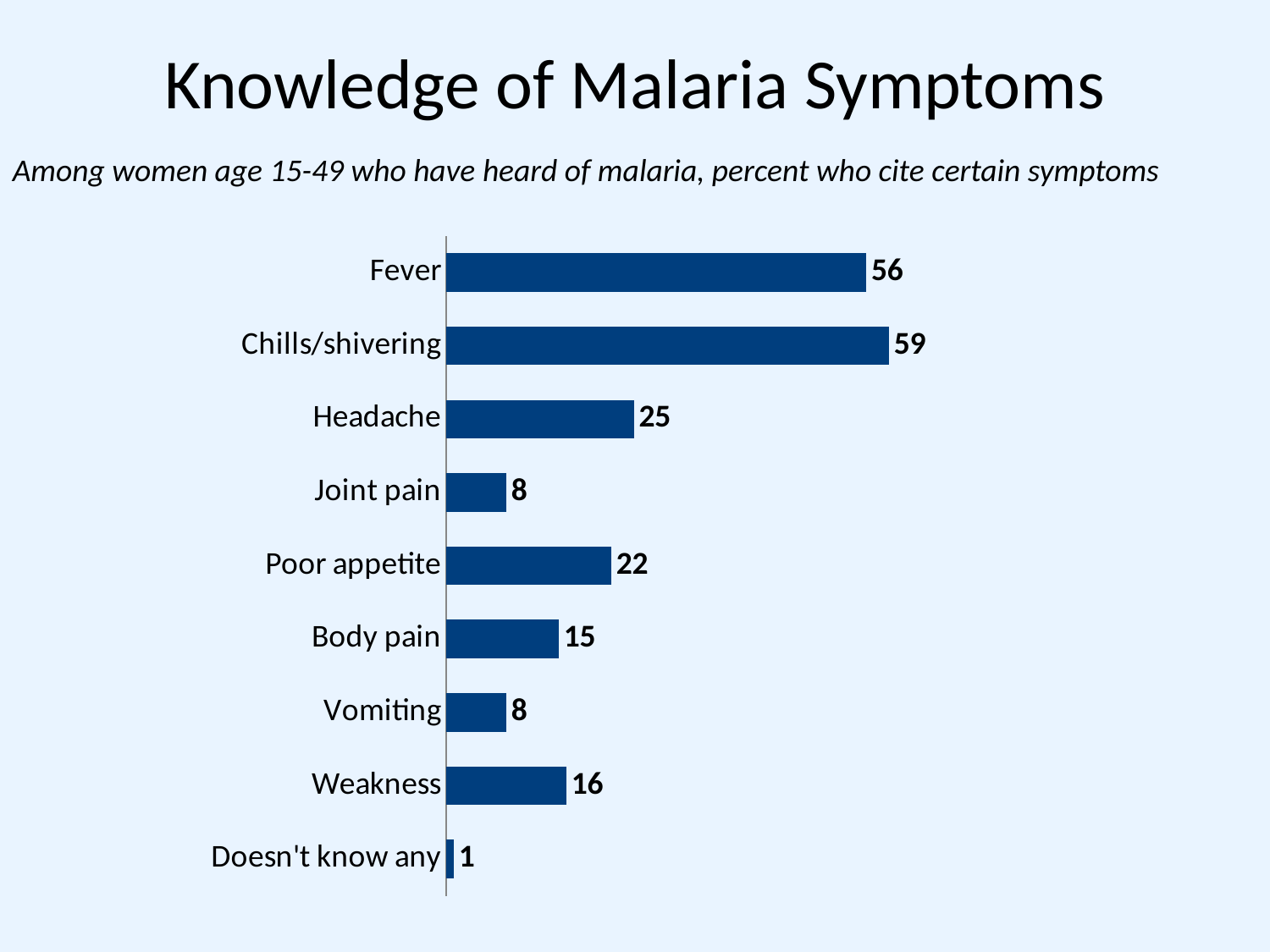

# Knowledge of Malaria Symptoms
Among women age 15-49 who have heard of malaria, percent who cite certain symptoms

### Chart

| Category | Series 1 |
|---|---|
| Doesn't know any | 1.0 |
| Weakness | 16.0 |
| Vomiting | 8.0 |
| Body pain | 15.0 |
| Poor appetite | 22.0 |
| Joint pain | 8.0 |
| Headache | 25.0 |
| Chills/shivering | 59.0 |
| Fever | 56.0 |